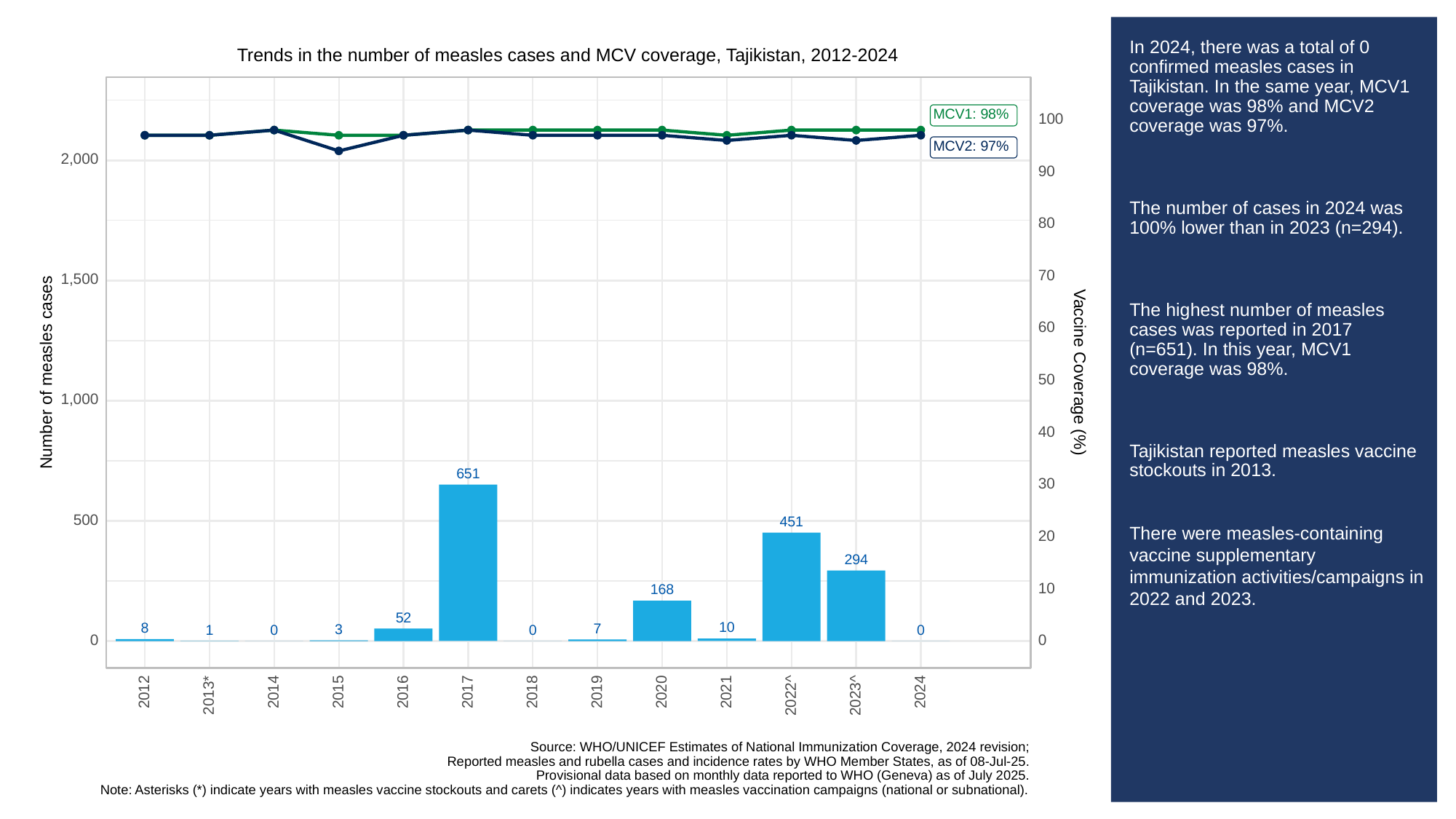

# In 2024, there was a total of 0 confirmed measles cases in Tajikistan. In the same year, MCV1 coverage was 98% and MCV2 coverage was 97%.

The number of cases in 2024 was 100% lower than in 2023 (n=294).

The highest number of measles cases was reported in 2017 (n=651). In this year, MCV1 coverage was 98%.

Tajikistan reported measles vaccine stockouts in 2013.

There were measles-containing vaccine supplementary immunization activities/campaigns in 2022 and 2023.

Trends in the number of measles cases and MCV coverage, Tajikistan, 2012-2024

MCV1: 98%
100

MCV2: 97%

2,000

90
80

70
1,500

60

Vaccine Coverage (%)
Number of measles cases
50
1,000

40

651
30

500
451

20

294

10
168

52
10
8
7
3
1
0
0
0

0
0

2012
2014
2015
2016
2017
2018
2019
2020
2021
2024
2013*
2023^
2022^
Source: WHO/UNICEF Estimates of National Immunization Coverage, 2024 revision;
Reported measles and rubella cases and incidence rates by WHO Member States, as of 08-Jul-25.
Provisional data based on monthly data reported to WHO (Geneva) as of July 2025.
Note: Asterisks (*) indicate years with measles vaccine stockouts and carets (^) indicates years with measles vaccination campaigns (national or subnational).